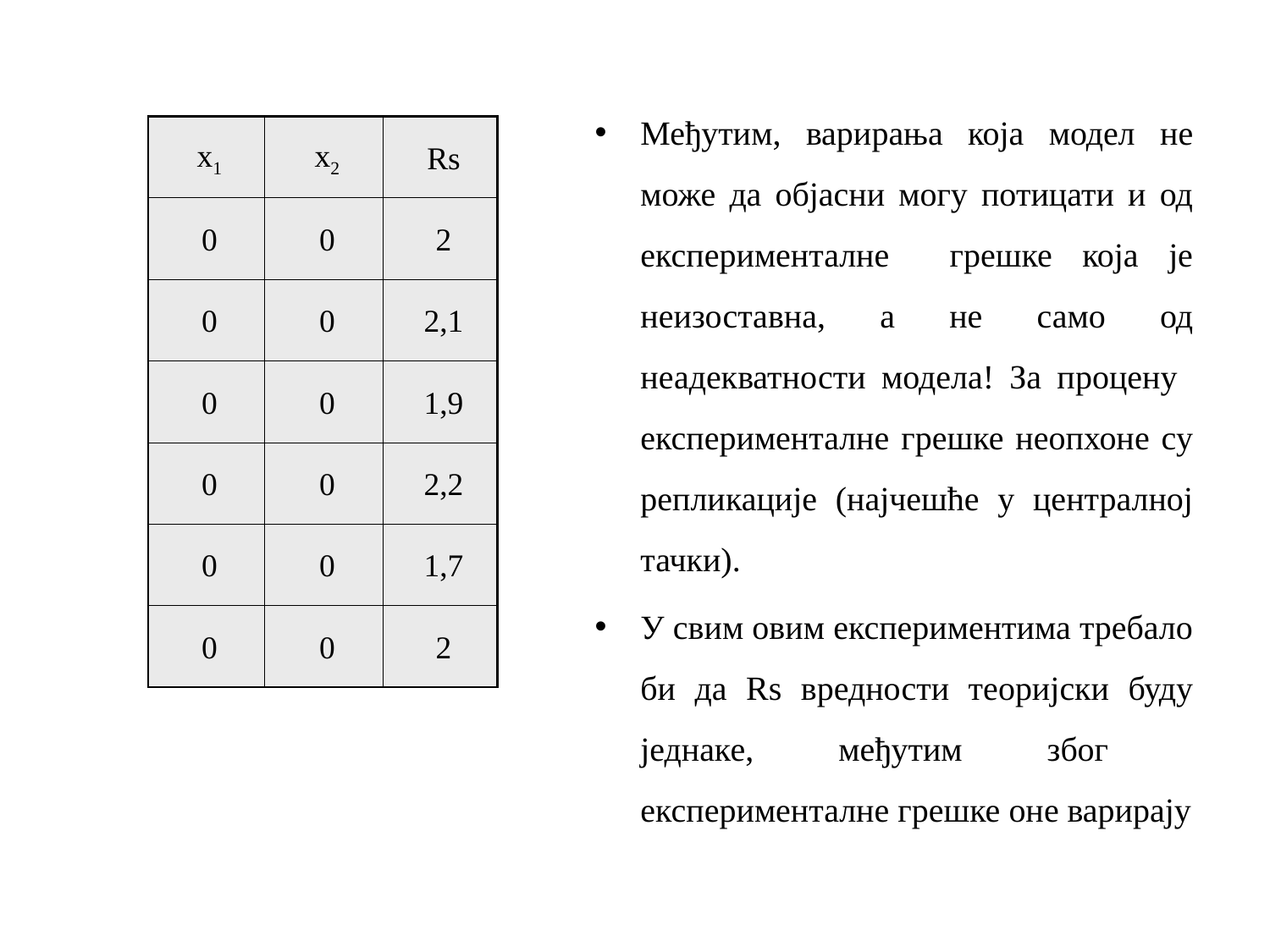

Међутим, варирања која модел не може да објасни могу потицати и од експерименталне  грешке која је неизоставна, а не само од неадекватности модела! За процену  експерименталне грешке неопхоне су репликације (најчешће у централној тачки).
У свим овим експериментима требало би да Rs вредности теоријски буду једнаке, међутим због  експерименталне грешке оне варирају

| x1 | x2 | Rs |
| --- | --- | --- |
| 0 | 0 | 2 |
| 0 | 0 | 2,1 |
| 0 | 0 | 1,9 |
| 0 | 0 | 2,2 |
| 0 | 0 | 1,7 |
| 0 | 0 | 2 |